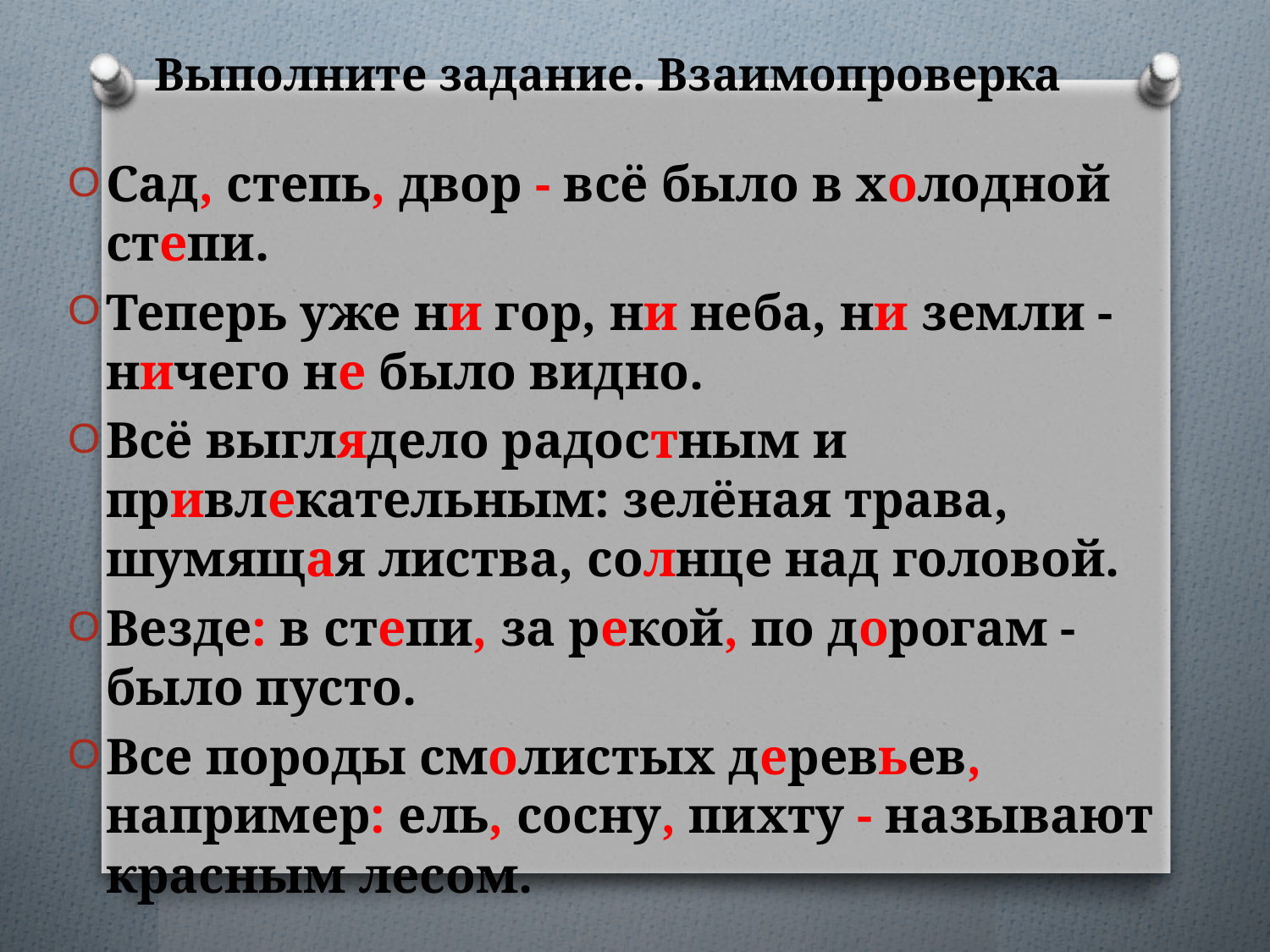

# Выполните задание. Взаимопроверка
Сад, степь, двор - всё было в холодной степи.
Теперь уже ни гор, ни неба, ни земли -ничего не было видно.
Всё выглядело радостным и привлекательным: зелёная трава, шумящая листва, солнце над головой.
Везде: в степи, за рекой, по дорогам - было пусто.
Все породы смолистых деревьев, например: ель, сосну, пихту - называют красным лесом.